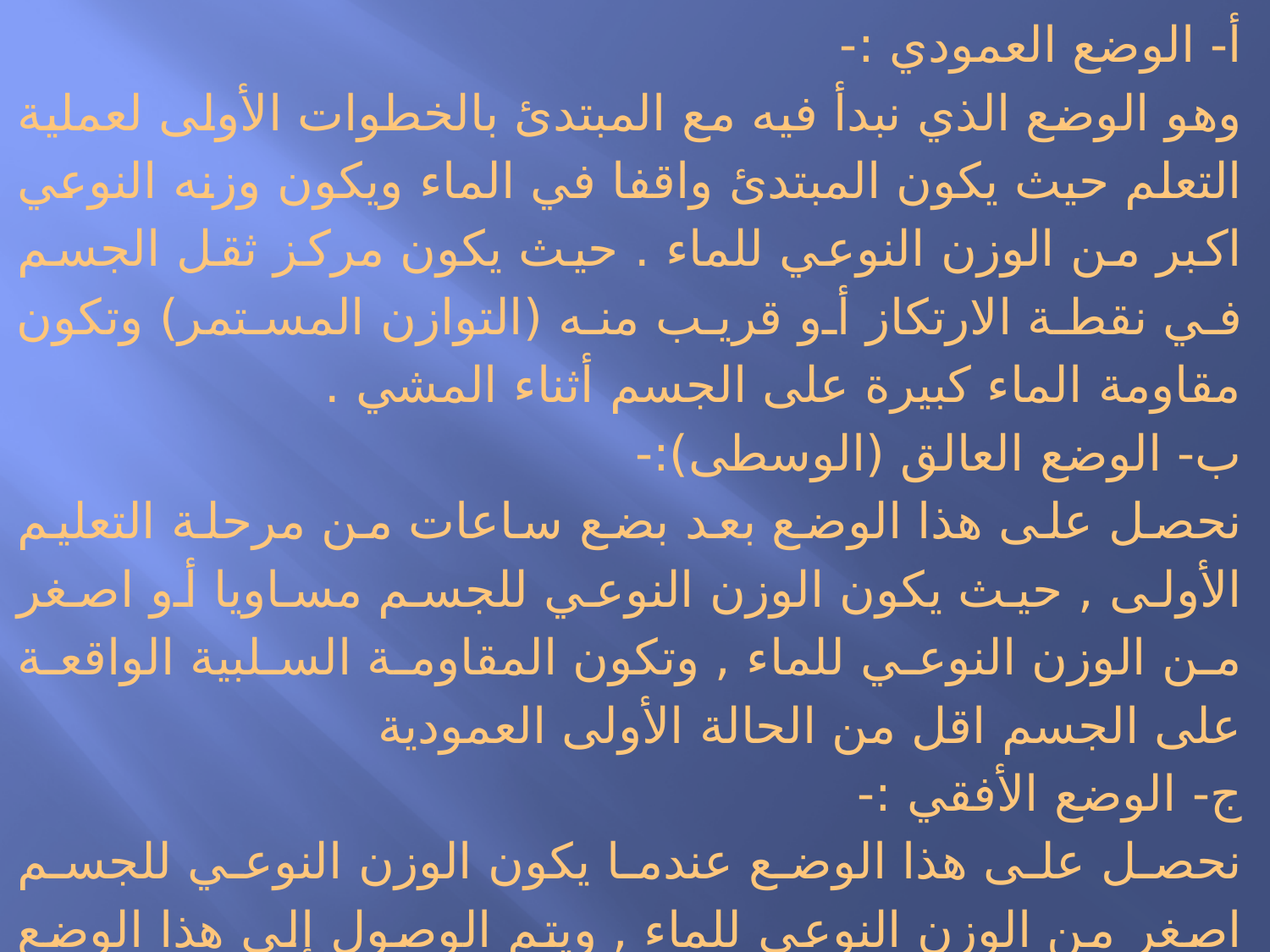

أ- الوضع العمودي :-
وهو الوضع الذي نبدأ فيه مع المبتدئ بالخطوات الأولى لعملية التعلم حيث يكون المبتدئ واقفا في الماء ويكون وزنه النوعي اكبر من الوزن النوعي للماء . حيث يكون مركز ثقل الجسم في نقطة الارتكاز أو قريب منه (التوازن المستمر) وتكون مقاومة الماء كبيرة على الجسم أثناء المشي .
ب- الوضع العالق (الوسطى):-
نحصل على هذا الوضع بعد بضع ساعات من مرحلة التعليم الأولى , حيث يكون الوزن النوعي للجسم مساويا أو اصغر من الوزن النوعي للماء , وتكون المقاومة السلبية الواقعة على الجسم اقل من الحالة الأولى العمودية
ج- الوضع الأفقي :-
نحصل على هذا الوضع عندما يكون الوزن النوعي للجسم اصغر من الوزن النوعي للماء , ويتم الوصول إلى هذا الوضع في نهاية المرحلة الأولى لعملية التعليم حيث يكون الجسم ممتدا فوق سطح الماء وحركة الانزلاق أسهل من الأوضاع السابقة بسبب وضع نقطة الارتكاز قرب.